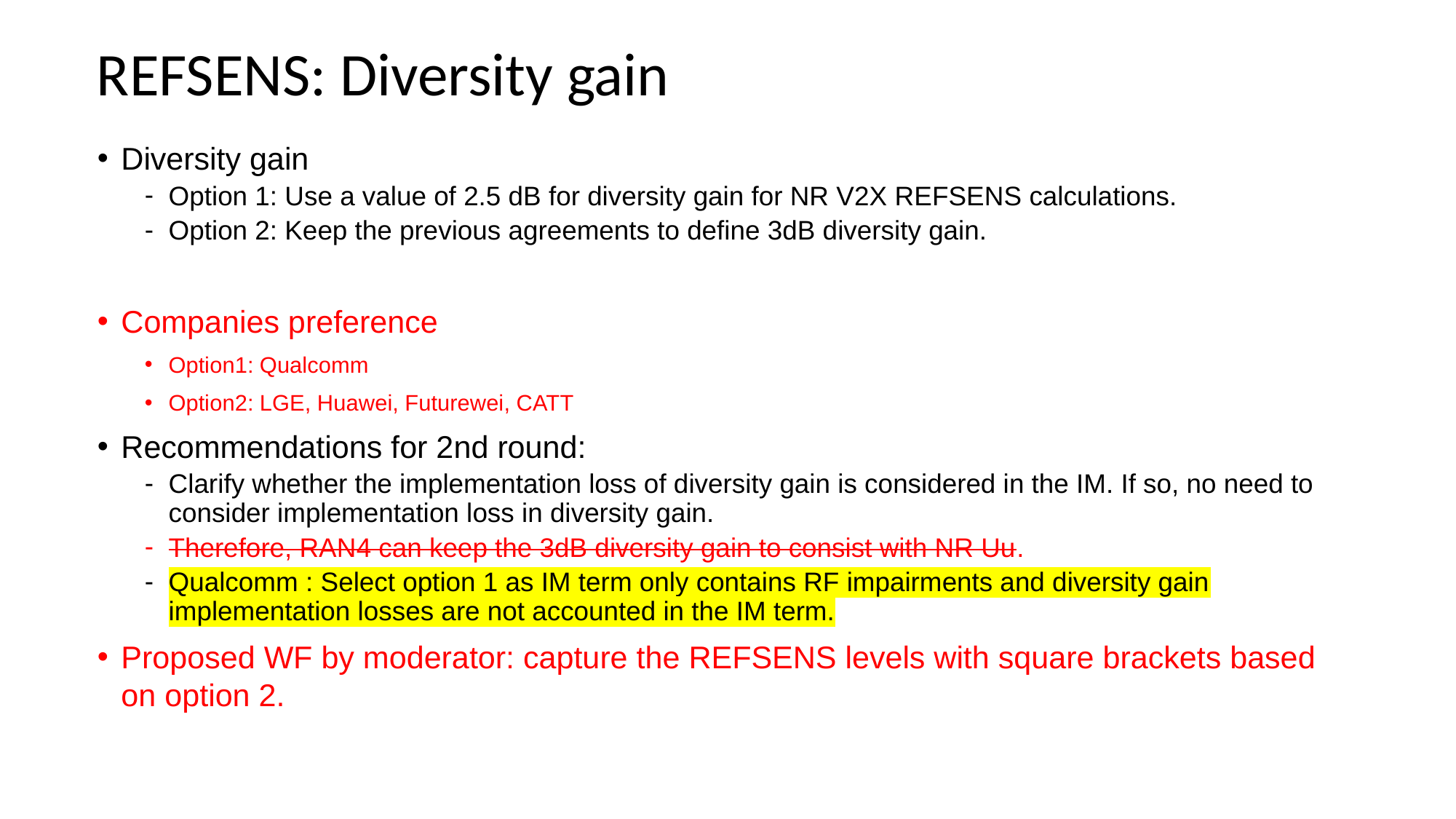

# REFSENS: Diversity gain
Diversity gain
Option 1: Use a value of 2.5 dB for diversity gain for NR V2X REFSENS calculations.
Option 2: Keep the previous agreements to define 3dB diversity gain.

Companies preference
Option1: Qualcomm
Option2: LGE, Huawei, Futurewei, CATT
Recommendations for 2nd round:
Clarify whether the implementation loss of diversity gain is considered in the IM. If so, no need to consider implementation loss in diversity gain.
Therefore, RAN4 can keep the 3dB diversity gain to consist with NR Uu.
Qualcomm : Select option 1 as IM term only contains RF impairments and diversity gain implementation losses are not accounted in the IM term.
Proposed WF by moderator: capture the REFSENS levels with square brackets based on option 2.